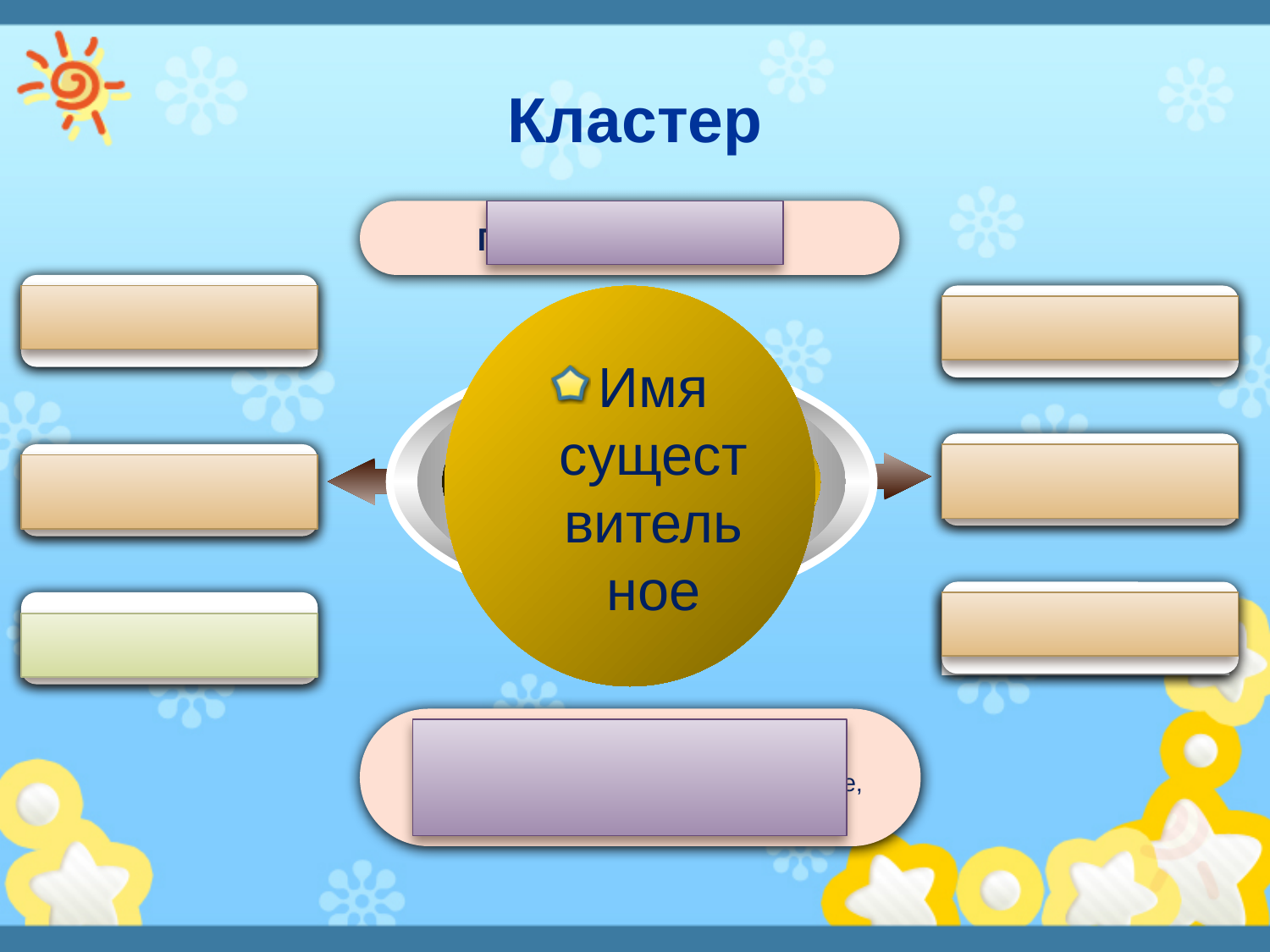

# Кластер
Предмет (кто? что?)

Собственное, нарицательное

Род    (ж., м., ср.)

Имя существительное

Склонение
(1,2,3 )

Одушевлённое, неодушевлённое

Число  (ед.,  мн.)

Падеж
 (И., Р., Д., В.,Т., П.)

Синтаксическая роль
(подлежащее, сказуемое, дополнение,
 обстоятельство, определение)